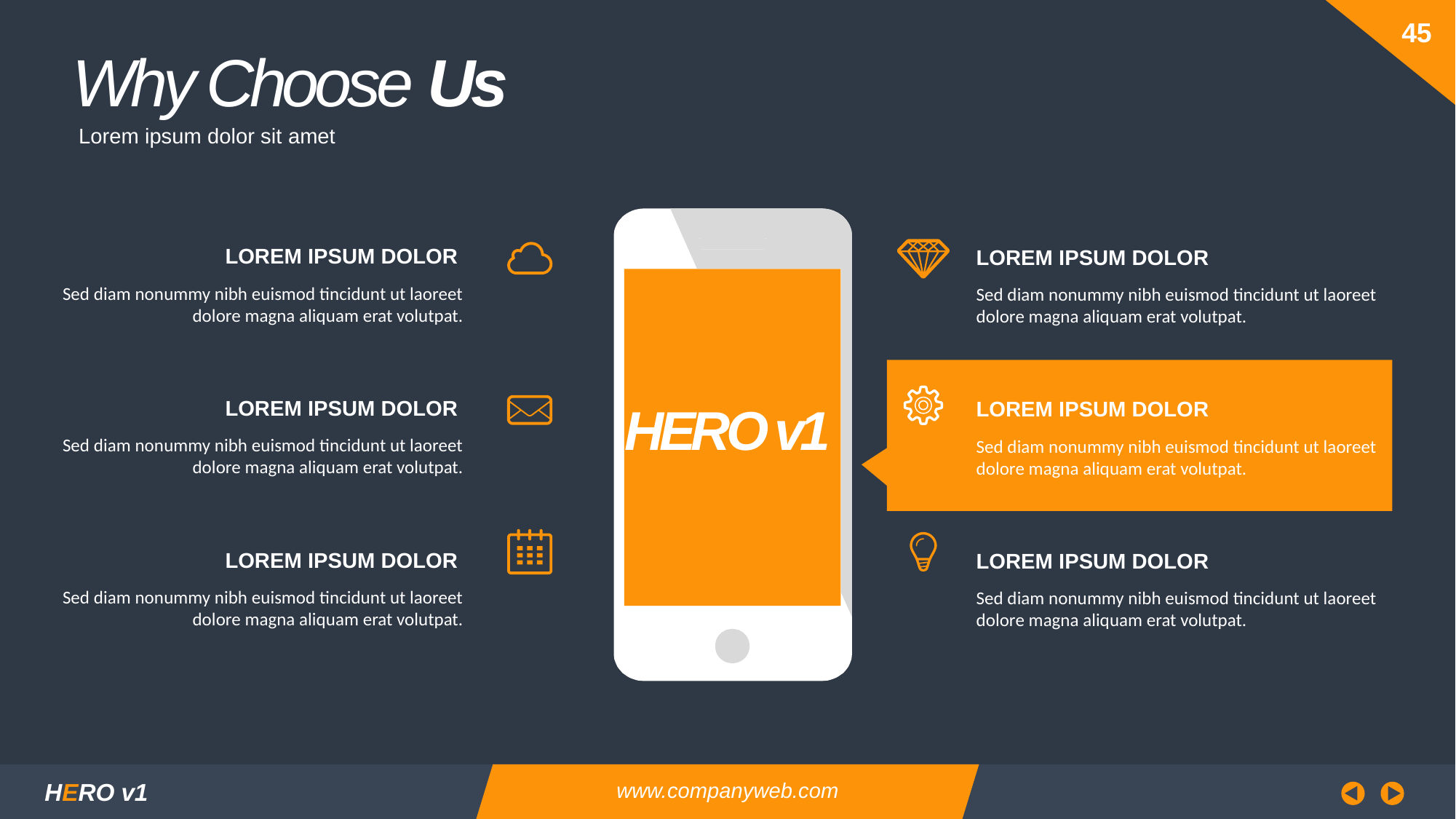

Why Choose Us
Lorem ipsum dolor sit amet

HERO v1
LOREM IPSUM DOLOR

LOREM IPSUM DOLOR

Sed diam nonummy nibh euismod tincidunt ut laoreet dolore magna aliquam erat volutpat.
Sed diam nonummy nibh euismod tincidunt ut laoreet dolore magna aliquam erat volutpat.

LOREM IPSUM DOLOR
LOREM IPSUM DOLOR

Sed diam nonummy nibh euismod tincidunt ut laoreet dolore magna aliquam erat volutpat.
Sed diam nonummy nibh euismod tincidunt ut laoreet dolore magna aliquam erat volutpat.

LOREM IPSUM DOLOR
LOREM IPSUM DOLOR
Sed diam nonummy nibh euismod tincidunt ut laoreet dolore magna aliquam erat volutpat.
Sed diam nonummy nibh euismod tincidunt ut laoreet dolore magna aliquam erat volutpat.